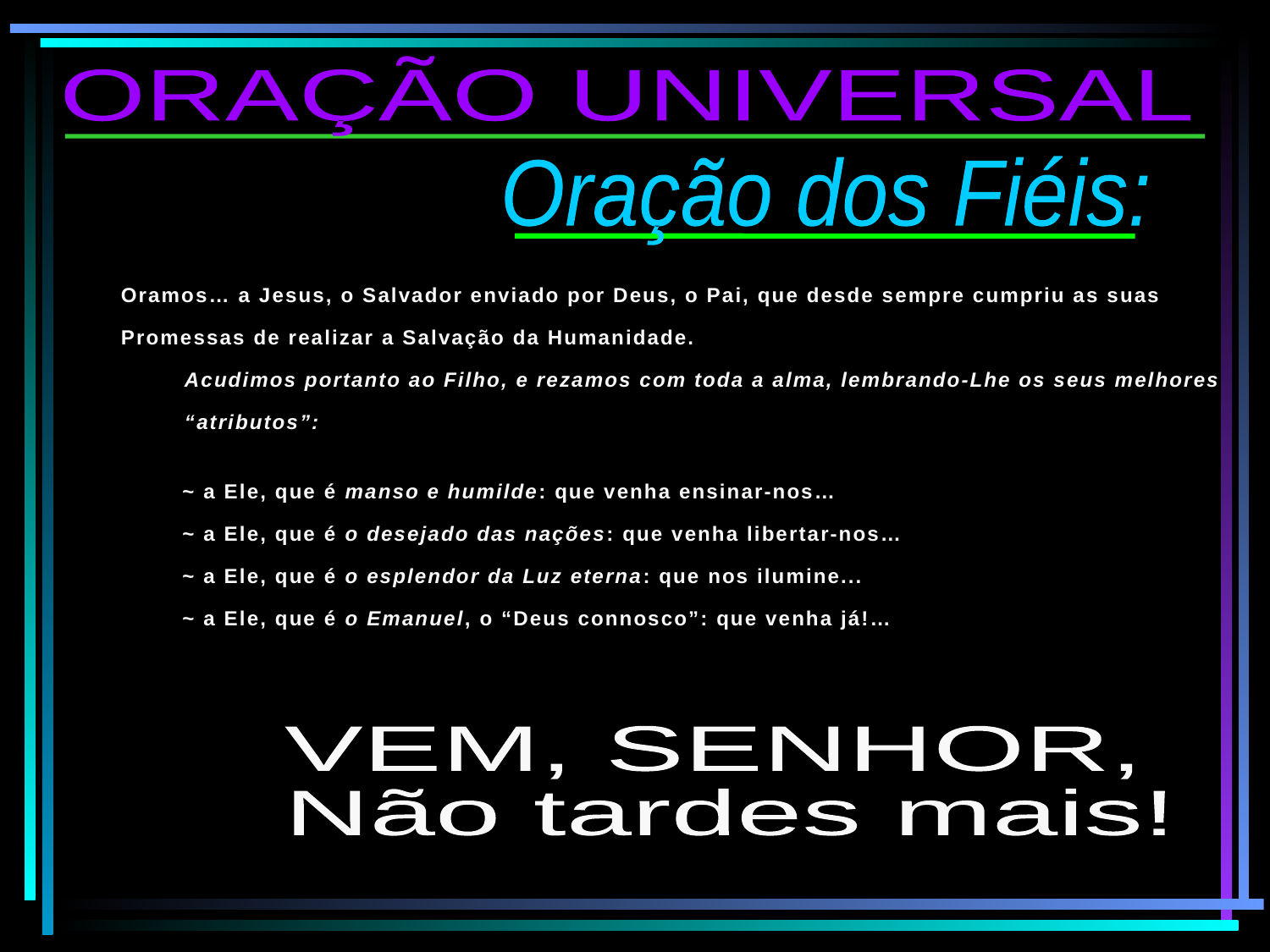

ORAÇÃO UNIVERSAL

Oração dos Fiéis:

Oramos… a Jesus, o Salvador enviado por Deus, o Pai, que desde sempre cumpriu as suas Promessas de realizar a Salvação da Humanidade.
Acudimos portanto ao Filho, e rezamos com toda a alma, lembrando-Lhe os seus melhores “atributos”:

~ a Ele, que é manso e humilde: que venha ensinar-nos…
~ a Ele, que é o desejado das nações: que venha libertar-nos…
~ a Ele, que é o esplendor da Luz eterna: que nos ilumine...
~ a Ele, que é o Emanuel, o “Deus connosco”: que venha já!…
VEM, SENHOR,
Não tardes mais!